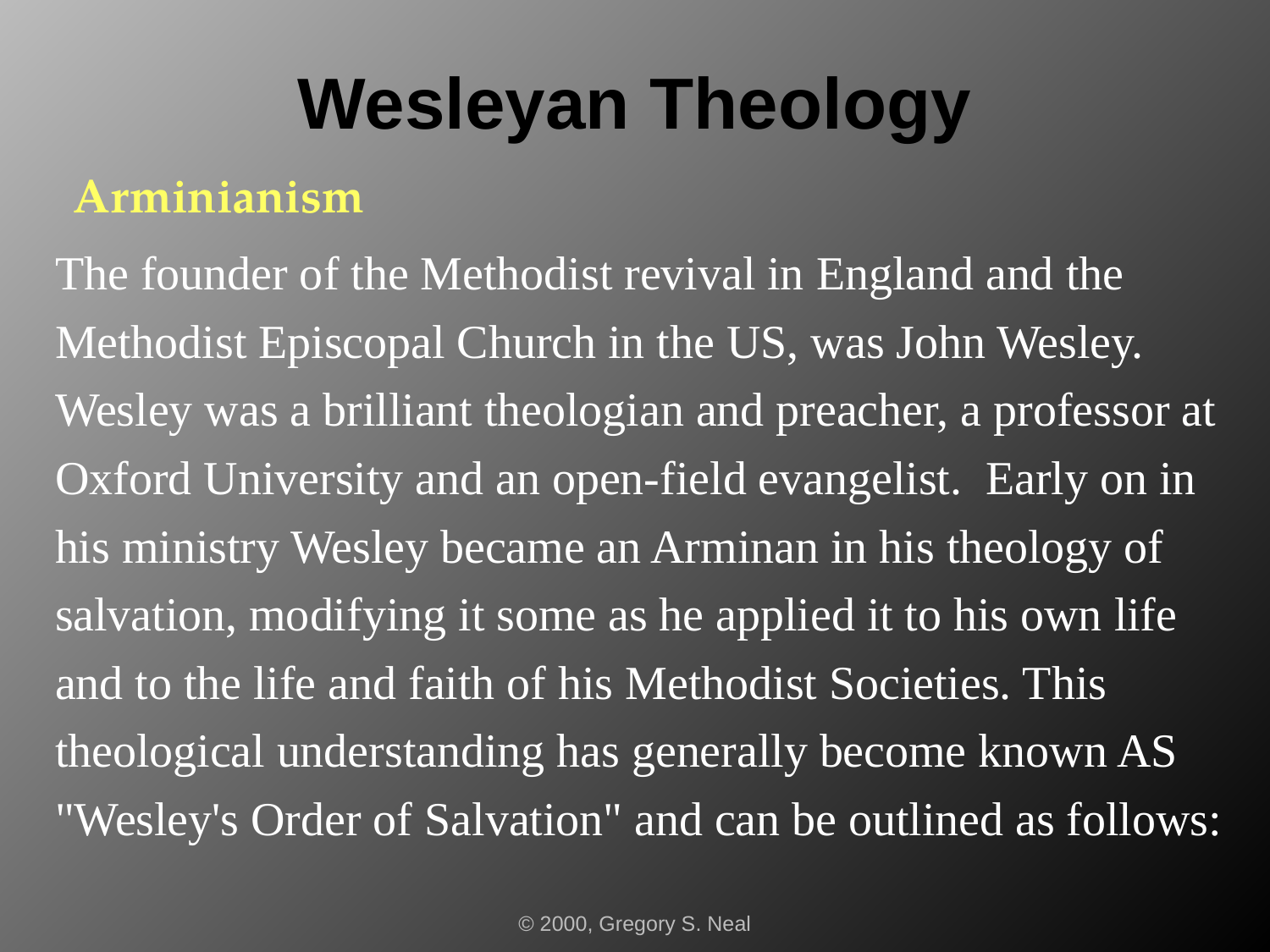

# Wesleyan Theology
Arminianism
The founder of the Methodist revival in England and the Methodist Episcopal Church in the US, was John Wesley. Wesley was a brilliant theologian and preacher, a professor at Oxford University and an open-field evangelist.  Early on in his ministry Wesley became an Arminan in his theology of salvation, modifying it some as he applied it to his own life and to the life and faith of his Methodist Societies. This theological understanding has generally become known AS "Wesley's Order of Salvation" and can be outlined as follows:
© 2000, Gregory S. Neal